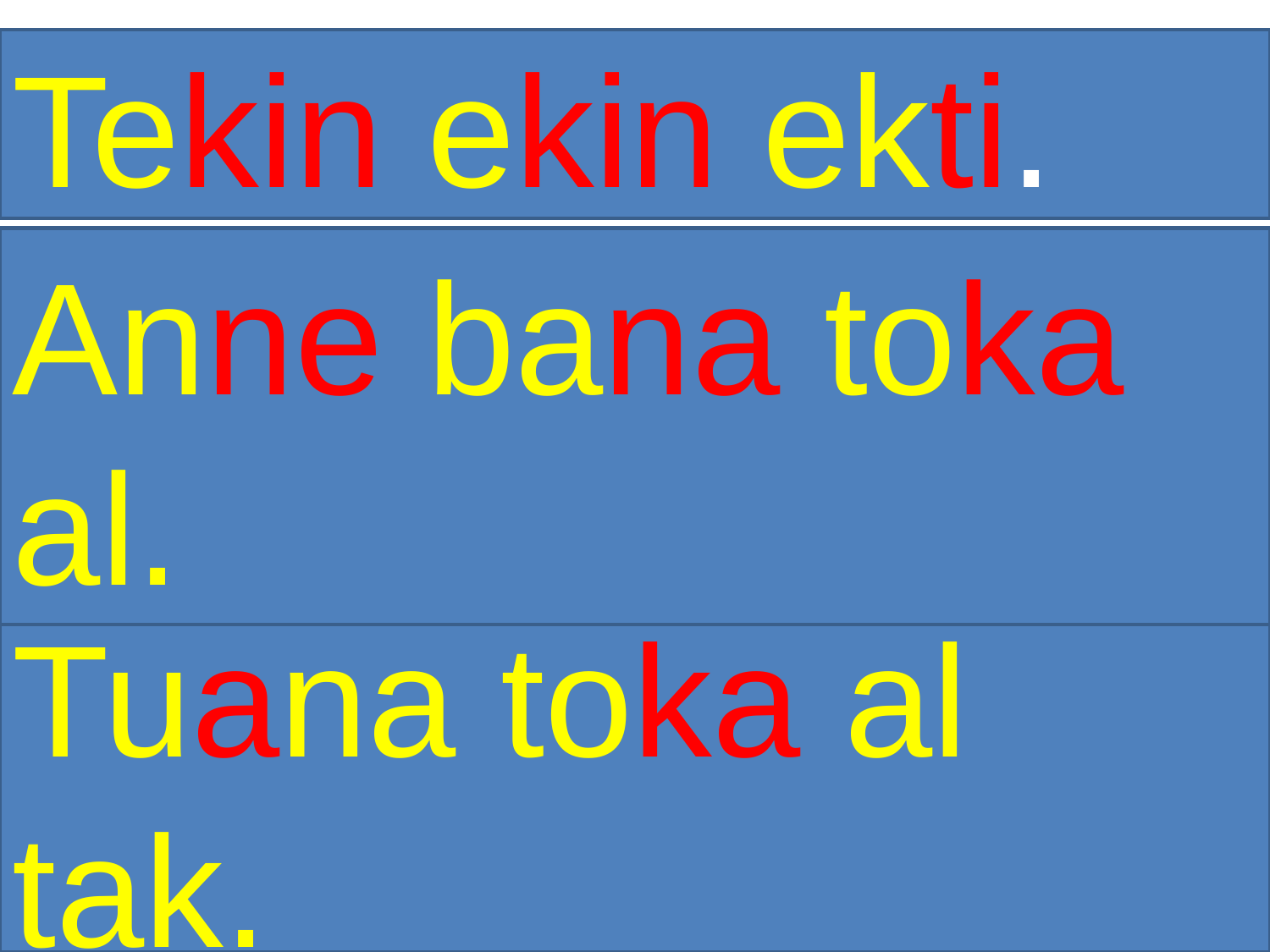

Tekin ekin ekti.
Anne bana toka al.
Tuana toka al tak.